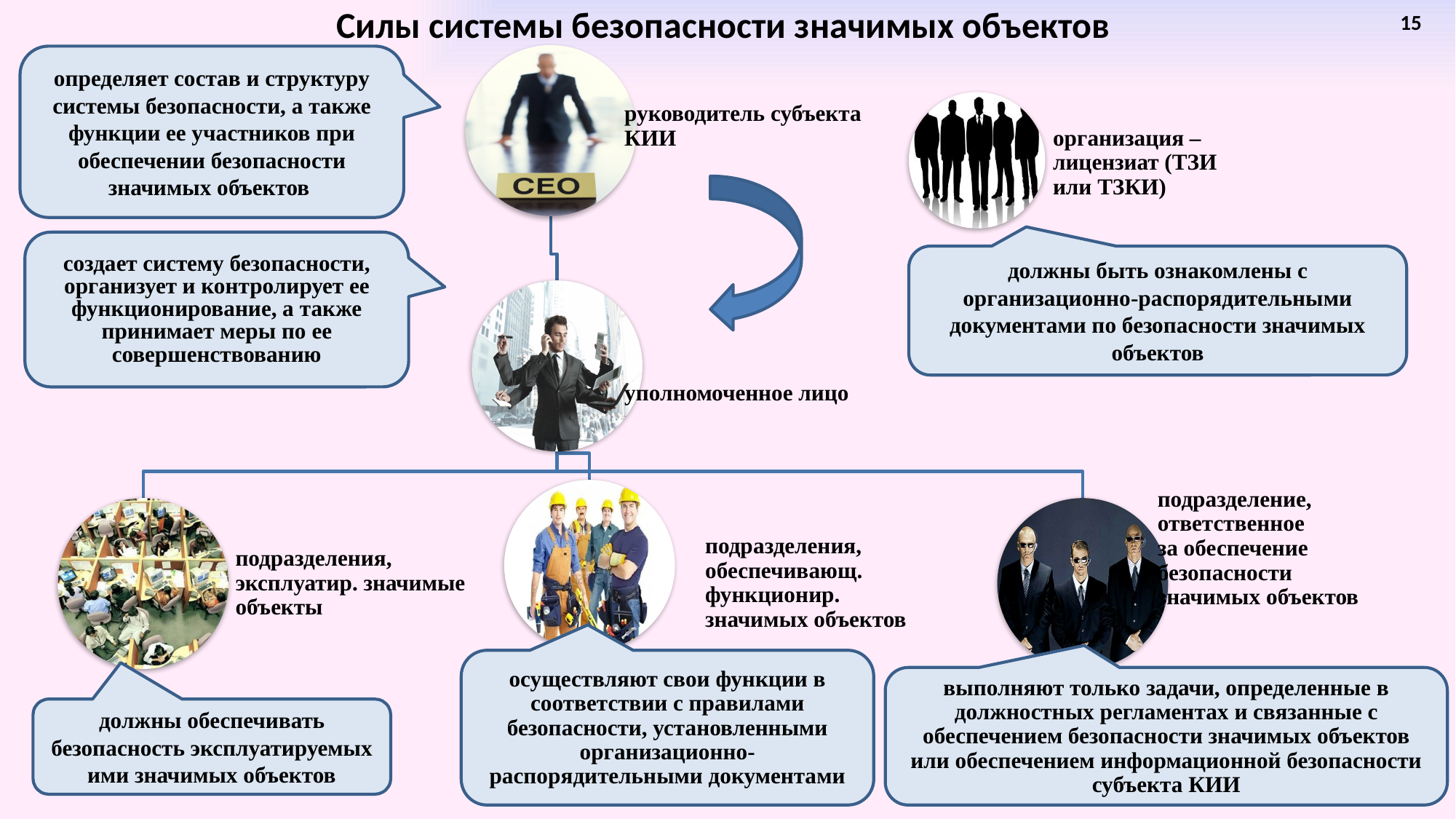

Силы системы безопасности значимых объектов
15
руководитель субъекта КИИ

уполномоченное лицо
подразделения, эксплуатир. значимые объекты
подразделения, обеспечивающ. функционир. значимых объектов
подразделение, ответственное
за обеспечение безопасности значимых объектов
определяет состав и структуру системы безопасности, а также функции ее участников при обеспечении безопасности значимых объектов

организация – лицензиат (ТЗИ или ТЗКИ)

создает систему безопасности, организует и контролирует ее функционирование, а также принимает меры по ее совершенствованию
должны быть ознакомлены с организационно-распорядительными документами по безопасности значимых объектов
осуществляют свои функции в соответствии с правилами безопасности, установленными организационно-распорядительными документами
выполняют только задачи, определенные в должностных регламентах и связанные с обеспечением безопасности значимых объектов или обеспечением информационной безопасности субъекта КИИ
должны обеспечивать безопасность эксплуатируемых ими значимых объектов